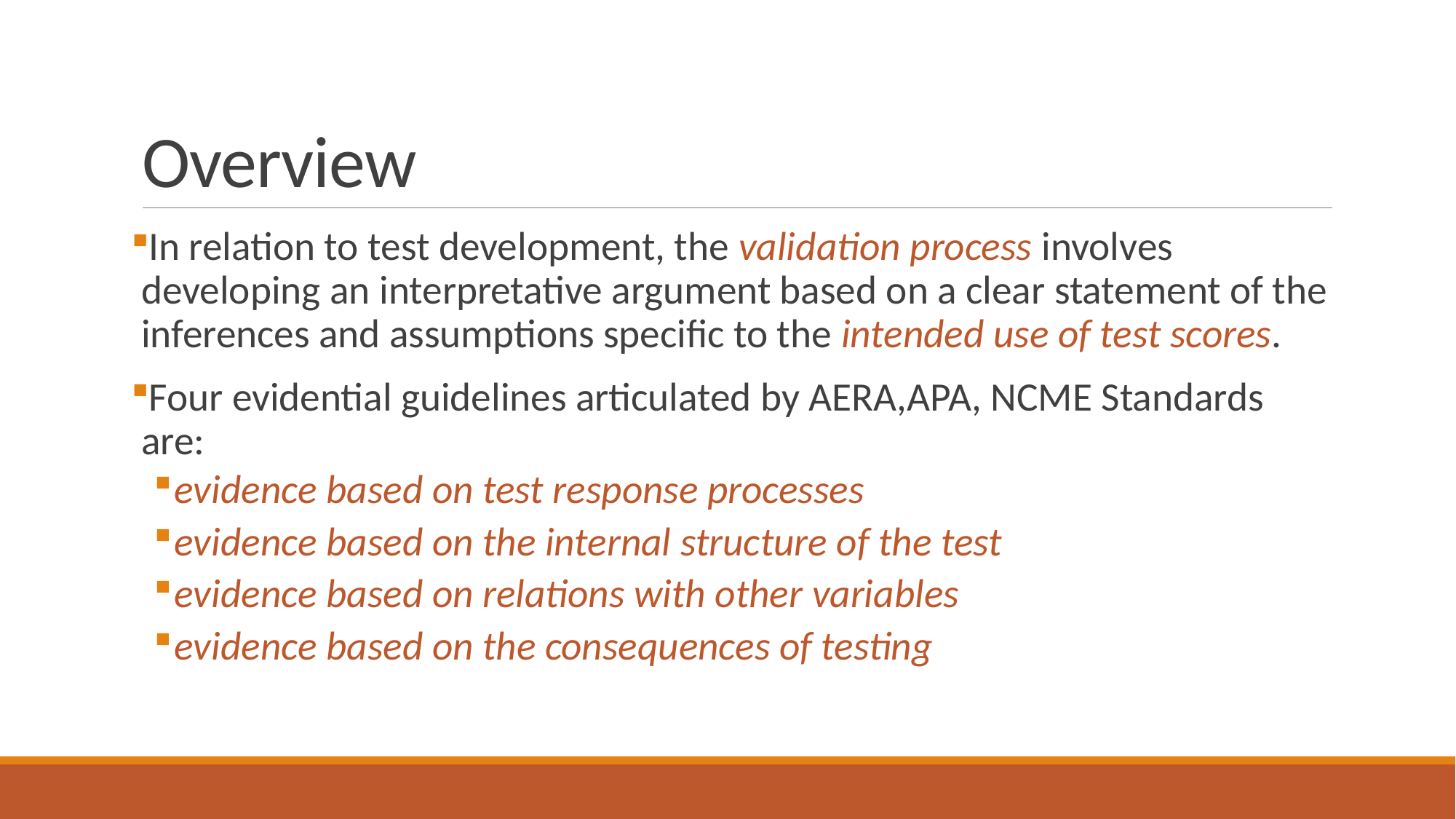

# Overview
In relation to test development, the validation process involves developing an interpretative argument based on a clear statement of the inferences and assumptions specific to the intended use of test scores.
Four evidential guidelines articulated by AERA,APA, NCME Standards are:
evidence based on test response processes
evidence based on the internal structure of the test
evidence based on relations with other variables
evidence based on the consequences of testing